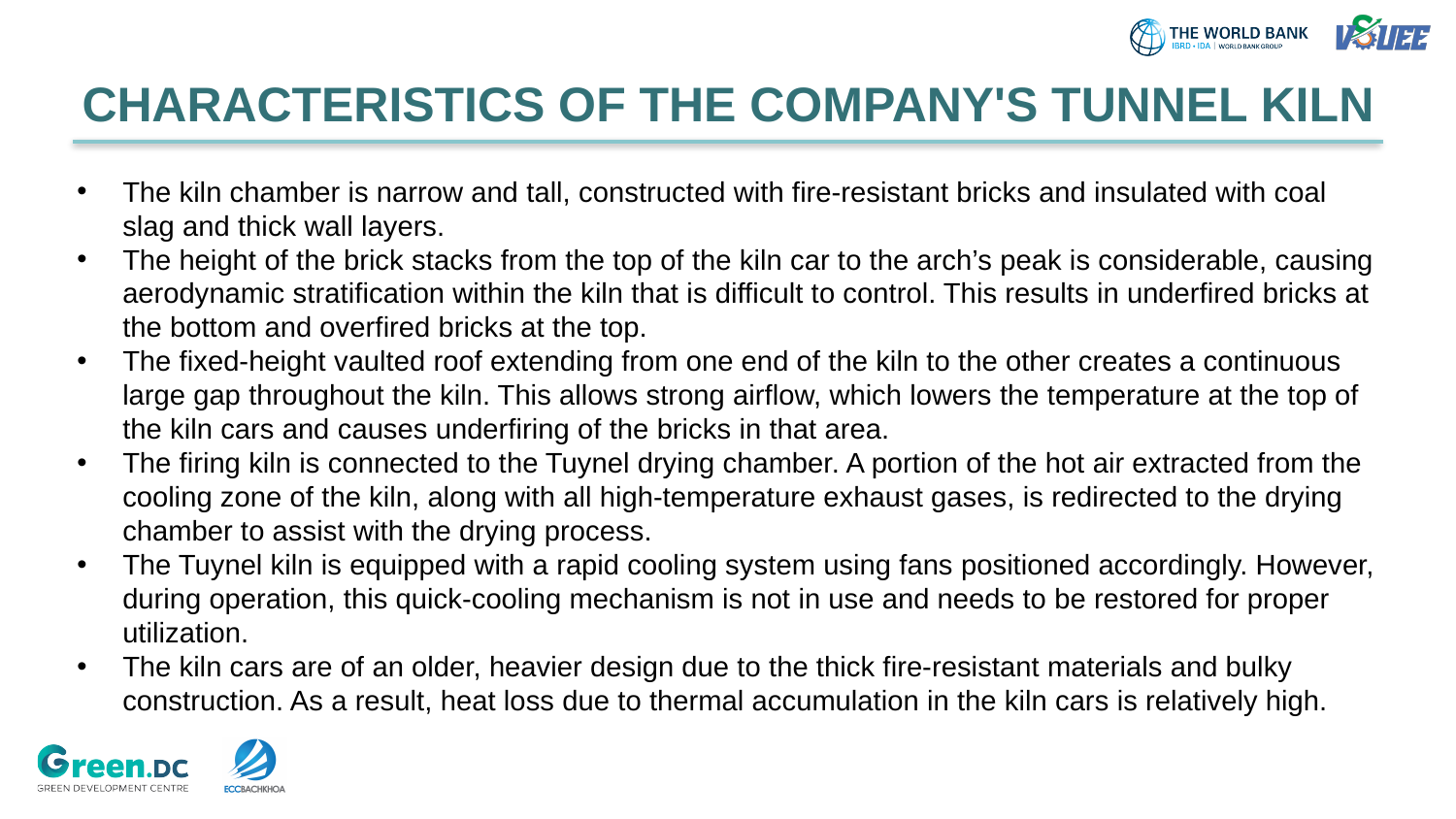

# CHARACTERISTICS OF THE COMPANY'S TUNNEL KILN
The kiln chamber is narrow and tall, constructed with fire-resistant bricks and insulated with coal slag and thick wall layers.
The height of the brick stacks from the top of the kiln car to the arch’s peak is considerable, causing aerodynamic stratification within the kiln that is difficult to control. This results in underfired bricks at the bottom and overfired bricks at the top.
The fixed-height vaulted roof extending from one end of the kiln to the other creates a continuous large gap throughout the kiln. This allows strong airflow, which lowers the temperature at the top of the kiln cars and causes underfiring of the bricks in that area.
The firing kiln is connected to the Tuynel drying chamber. A portion of the hot air extracted from the cooling zone of the kiln, along with all high-temperature exhaust gases, is redirected to the drying chamber to assist with the drying process.
The Tuynel kiln is equipped with a rapid cooling system using fans positioned accordingly. However, during operation, this quick-cooling mechanism is not in use and needs to be restored for proper utilization.
The kiln cars are of an older, heavier design due to the thick fire-resistant materials and bulky construction. As a result, heat loss due to thermal accumulation in the kiln cars is relatively high.